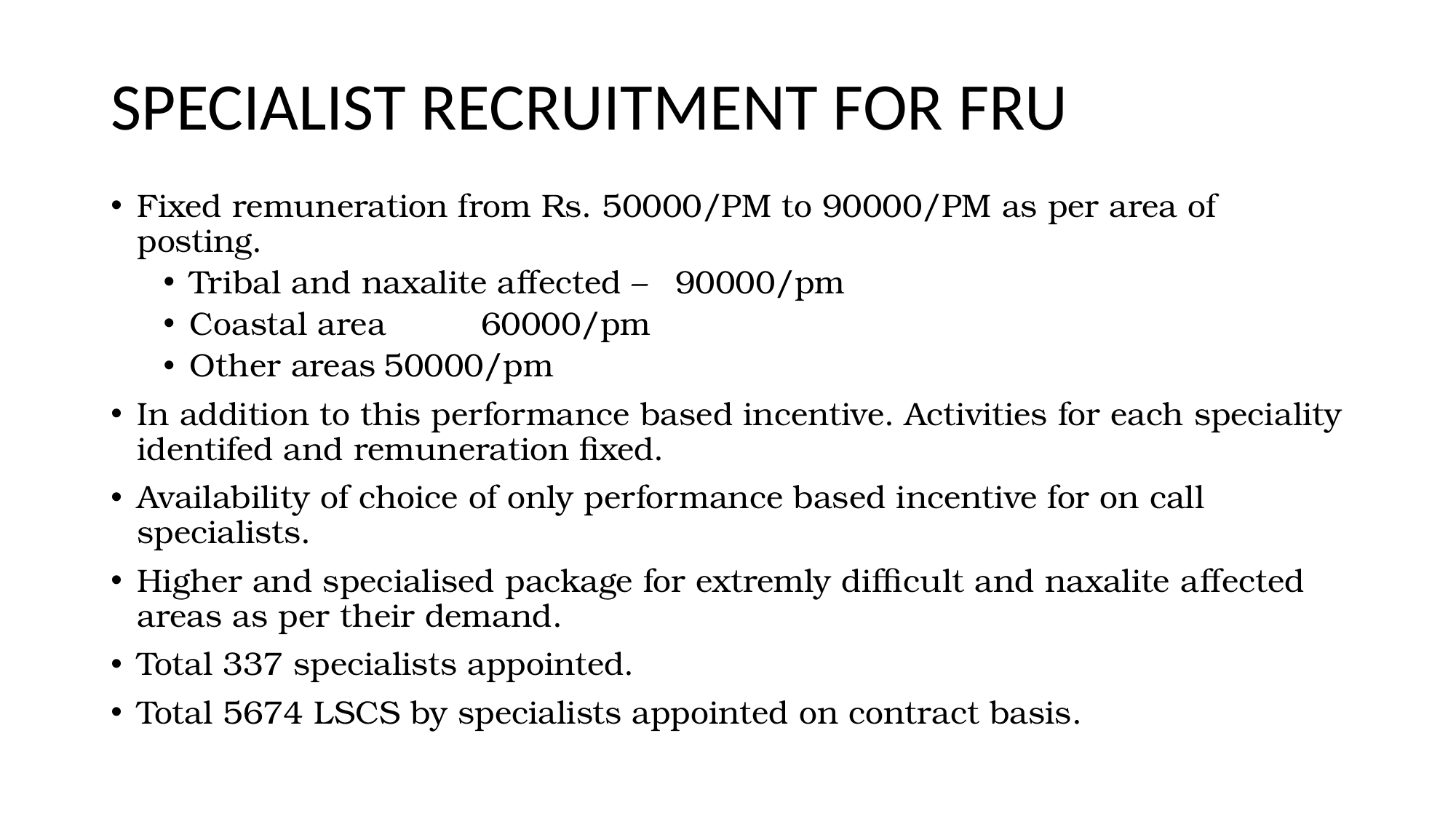

# SPECIALIST RECRUITMENT FOR FRU
Fixed remuneration from Rs. 50000/PM to 90000/PM as per area of posting.
Tribal and naxalite affected – 	90000/pm
Coastal area				60000/pm
Other areas				50000/pm
In addition to this performance based incentive. Activities for each speciality identifed and remuneration fixed.
Availability of choice of only performance based incentive for on call specialists.
Higher and specialised package for extremly difficult and naxalite affected areas as per their demand.
Total 337 specialists appointed.
Total 5674 LSCS by specialists appointed on contract basis.